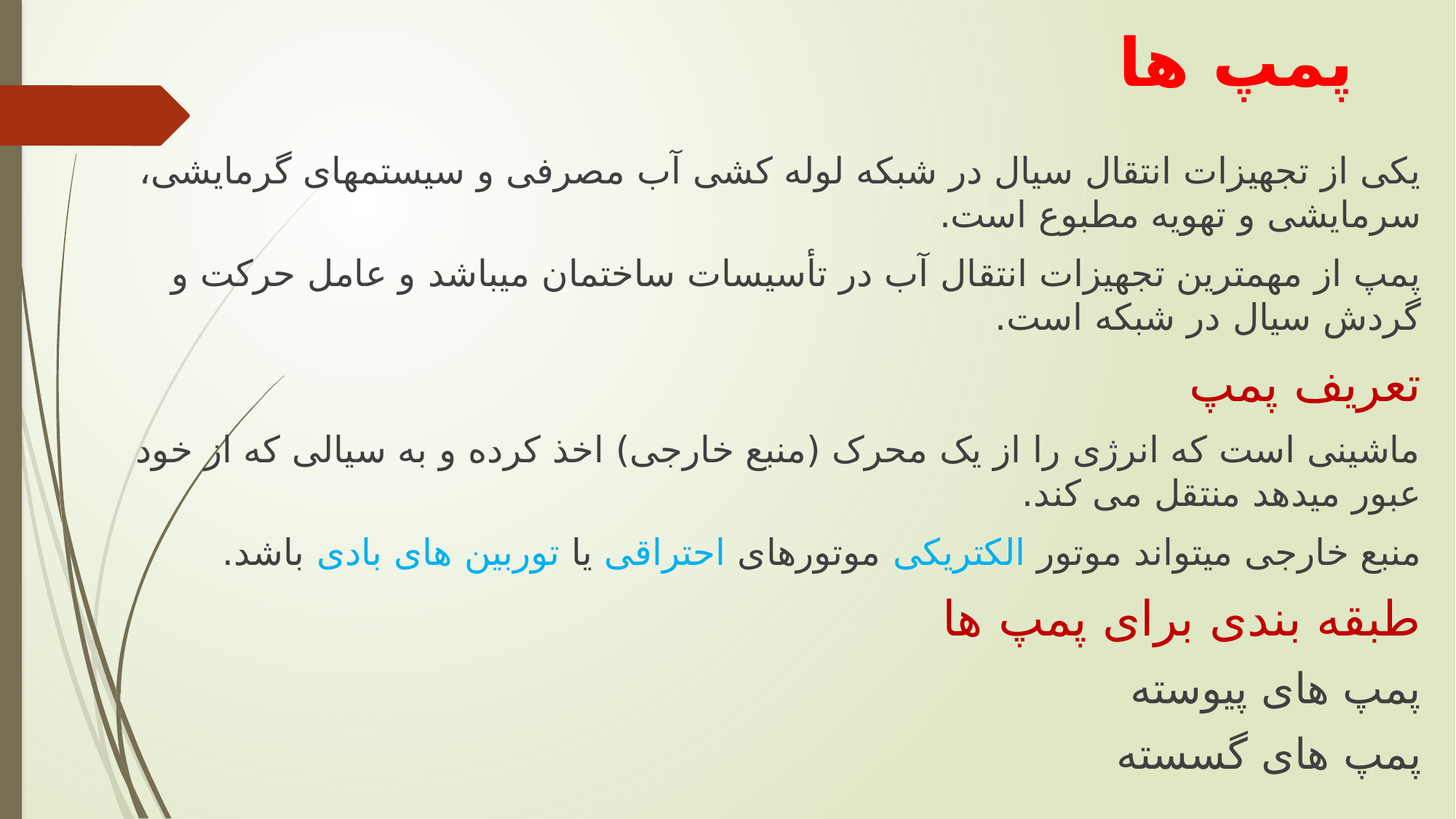

# پمپ ها
یکی از تجهیزات انتقال سیال در شبکه لوله کشی آب مصرفی و سیستمهای گرمایشی، سرمایشی و تهویه مطبوع است.
پمپ از مهمترین تجهیزات انتقال آب در تأسیسات ساختمان میباشد و عامل حرکت و گردش سیال در شبکه است.
تعریف پمپ
ماشینی است که انرژی را از یک محرک (منبع خارجی) اخذ کرده و به سیالی که از خود عبور میدهد منتقل می کند.
منبع خارجی میتواند موتور الکتریکی موتورهای احتراقی یا توربین های بادی باشد.
طبقه بندی برای پمپ ها
پمپ های پيوسته
پمپ های گسسته